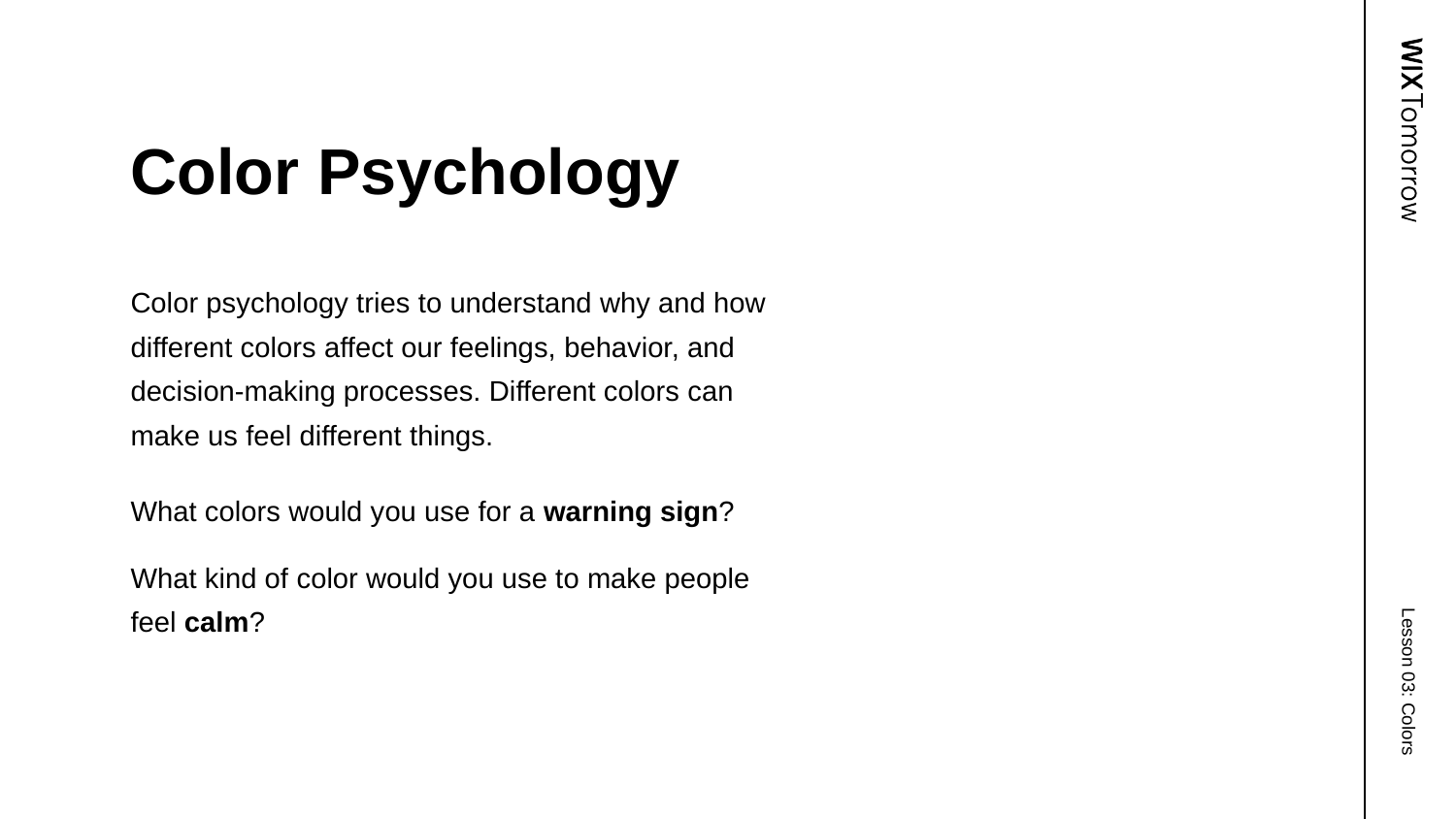

# Color Psychology
Color psychology tries to understand why and how different colors affect our feelings, behavior, and decision-making processes. Different colors can make us feel different things.

What colors would you use for a warning sign?
What kind of color would you use to make people feel calm?